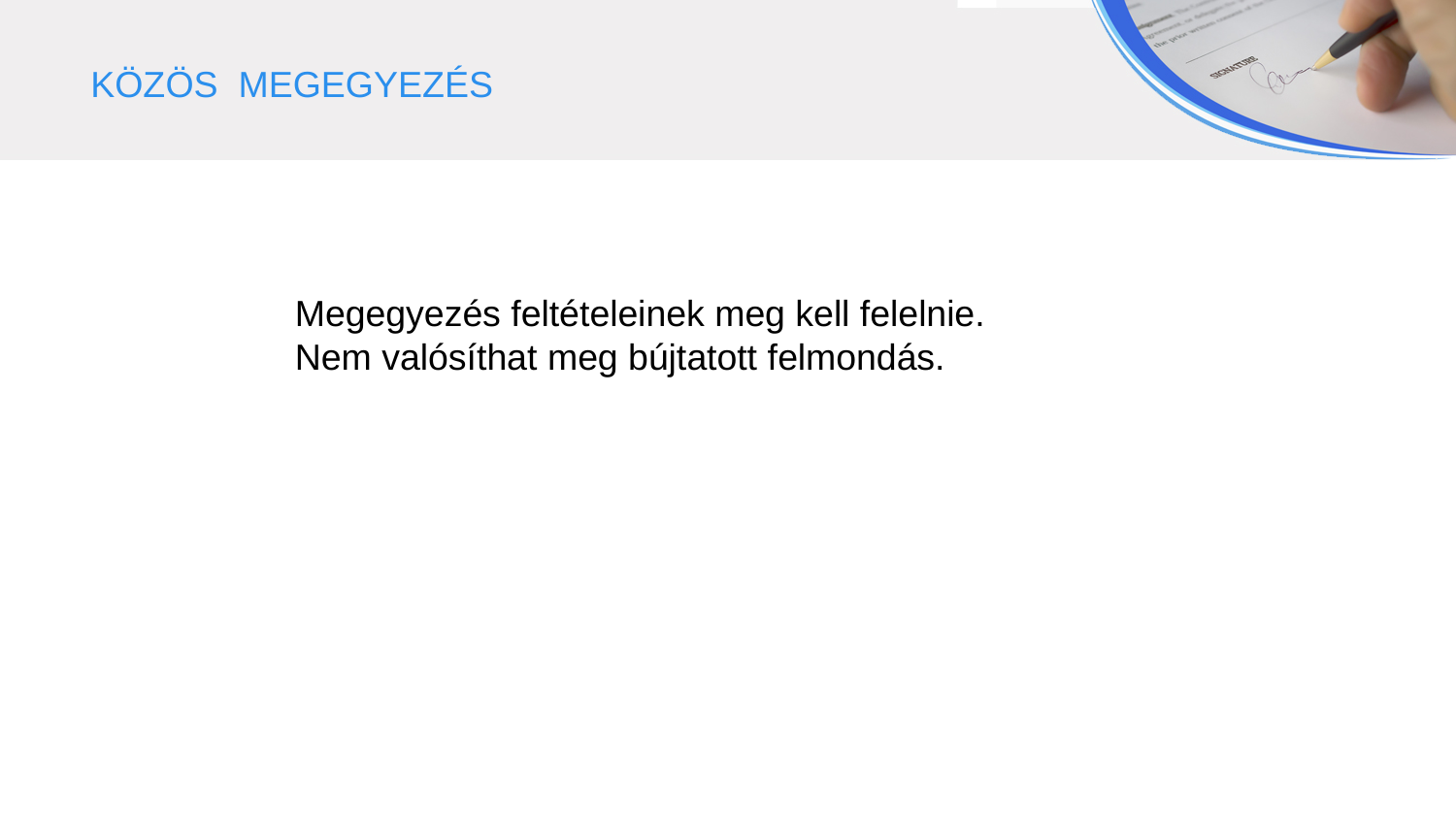

KÖZÖS  MEGEGYEZÉS
Megegyezés feltételeinek meg kell felelnie.
Nem valósíthat meg bújtatott felmondás.